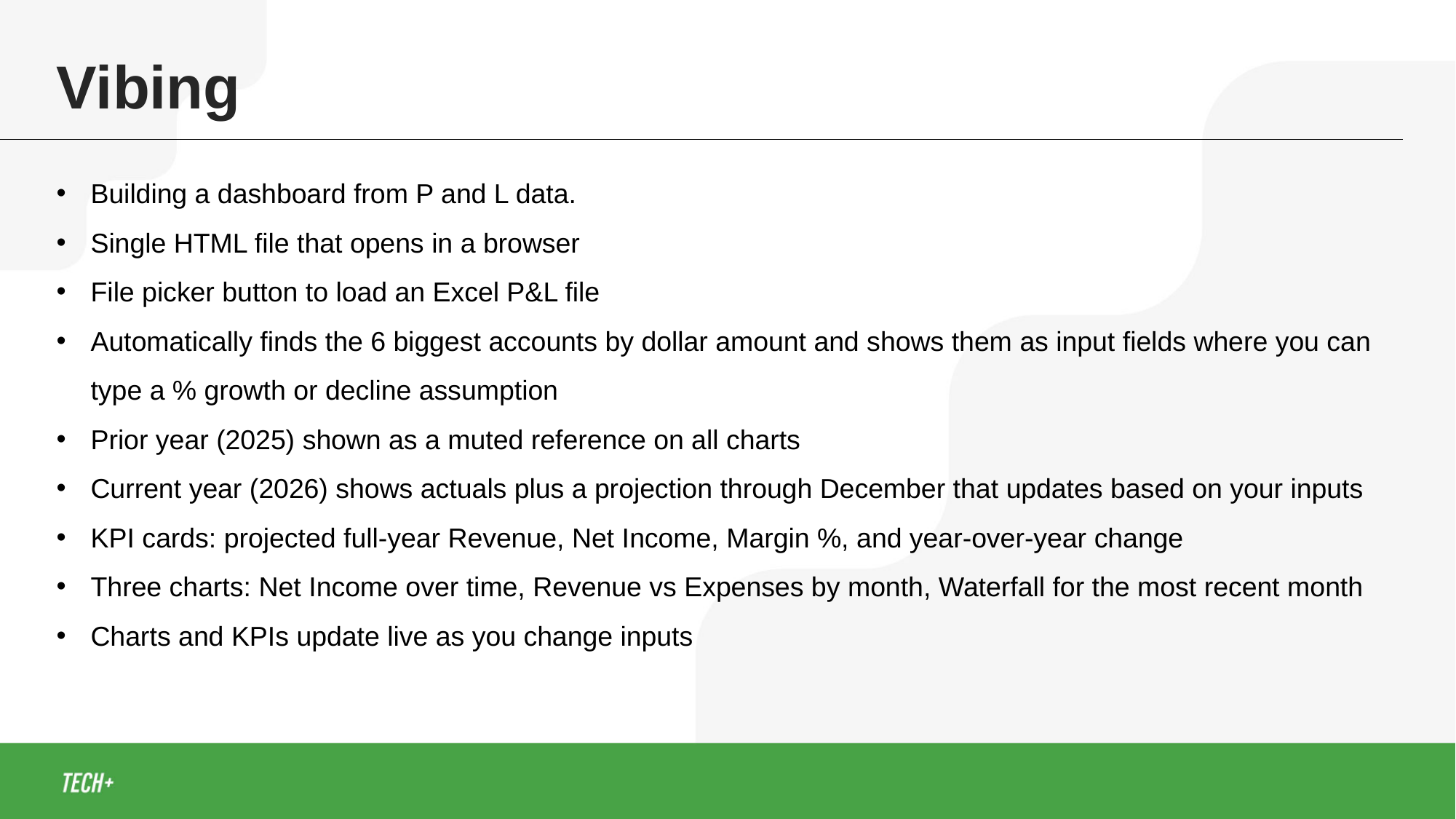

Vibing
Building a dashboard from P and L data.
Single HTML file that opens in a browser
File picker button to load an Excel P&L file
Automatically finds the 6 biggest accounts by dollar amount and shows them as input fields where you can type a % growth or decline assumption
Prior year (2025) shown as a muted reference on all charts
Current year (2026) shows actuals plus a projection through December that updates based on your inputs
KPI cards: projected full-year Revenue, Net Income, Margin %, and year-over-year change
Three charts: Net Income over time, Revenue vs Expenses by month, Waterfall for the most recent month
Charts and KPIs update live as you change inputs